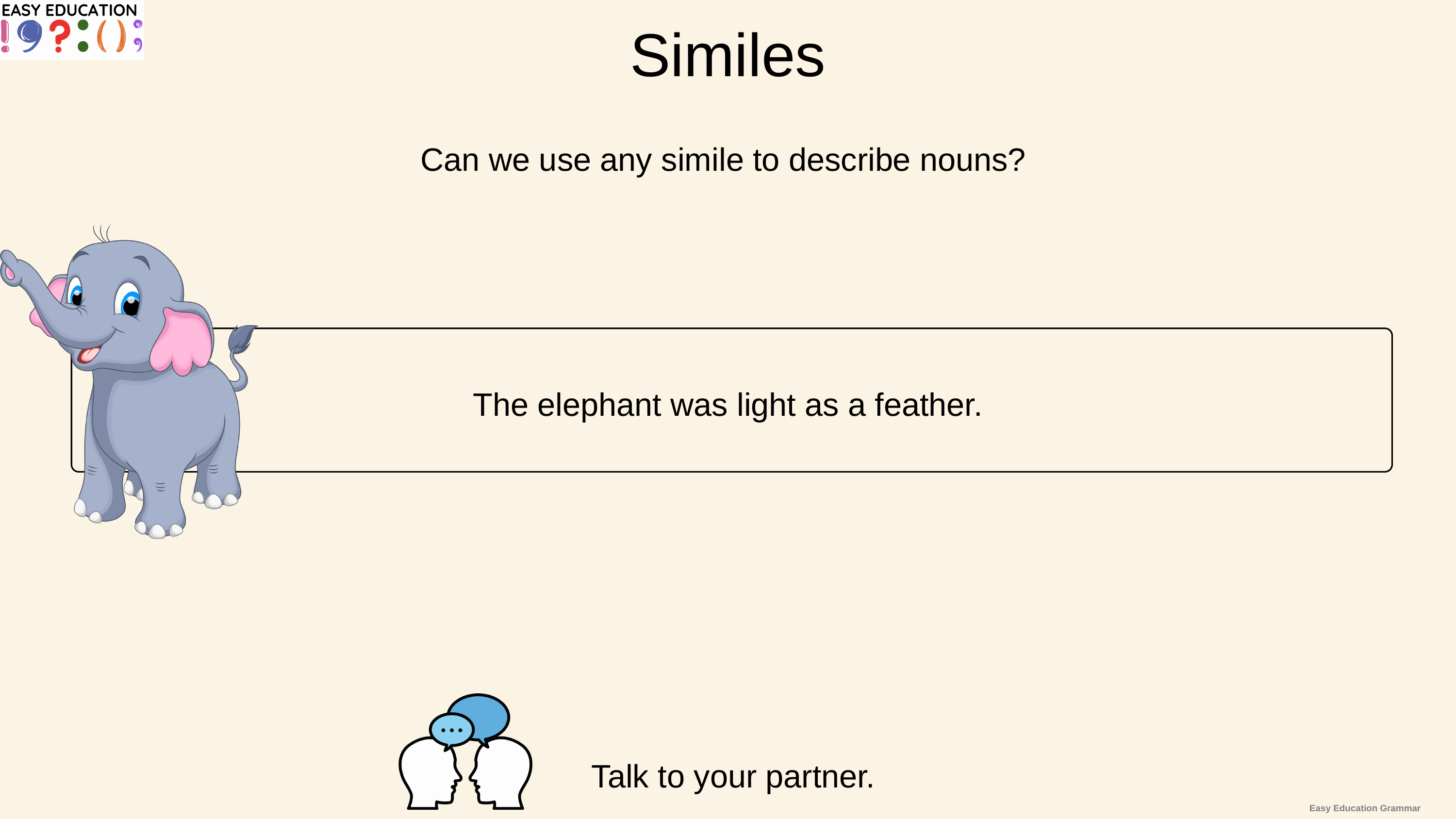

Similes
Can we use any simile to describe nouns?

The elephant was light as a feather.

Talk to your partner.